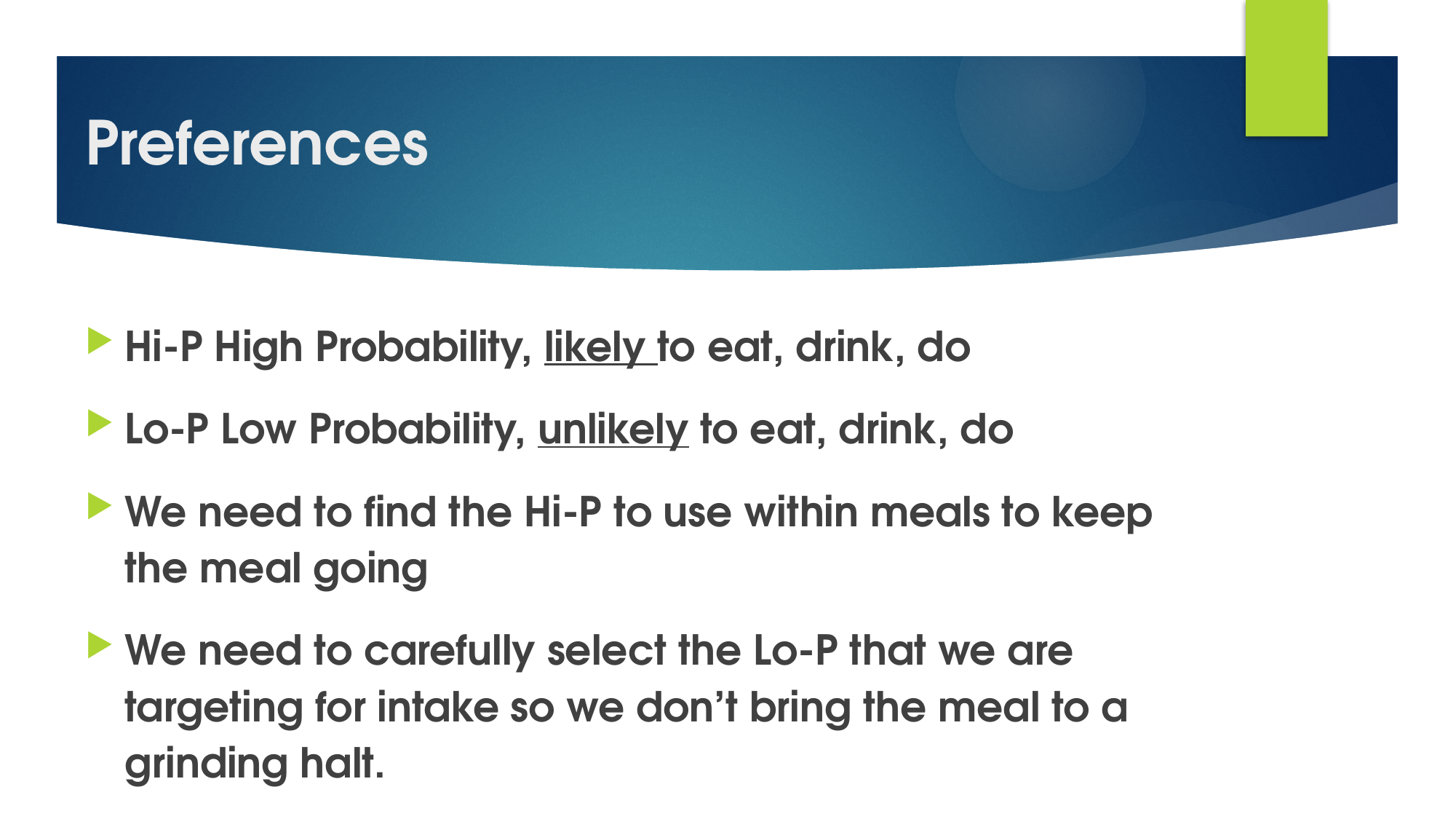

# Preferences
Hi-P High Probability, likely to eat, drink, do
Lo-P Low Probability, unlikely to eat, drink, do
We need to find the Hi-P to use within meals to keep the meal going
We need to carefully select the Lo-P that we are targeting for intake so we don’t bring the meal to a grinding halt.